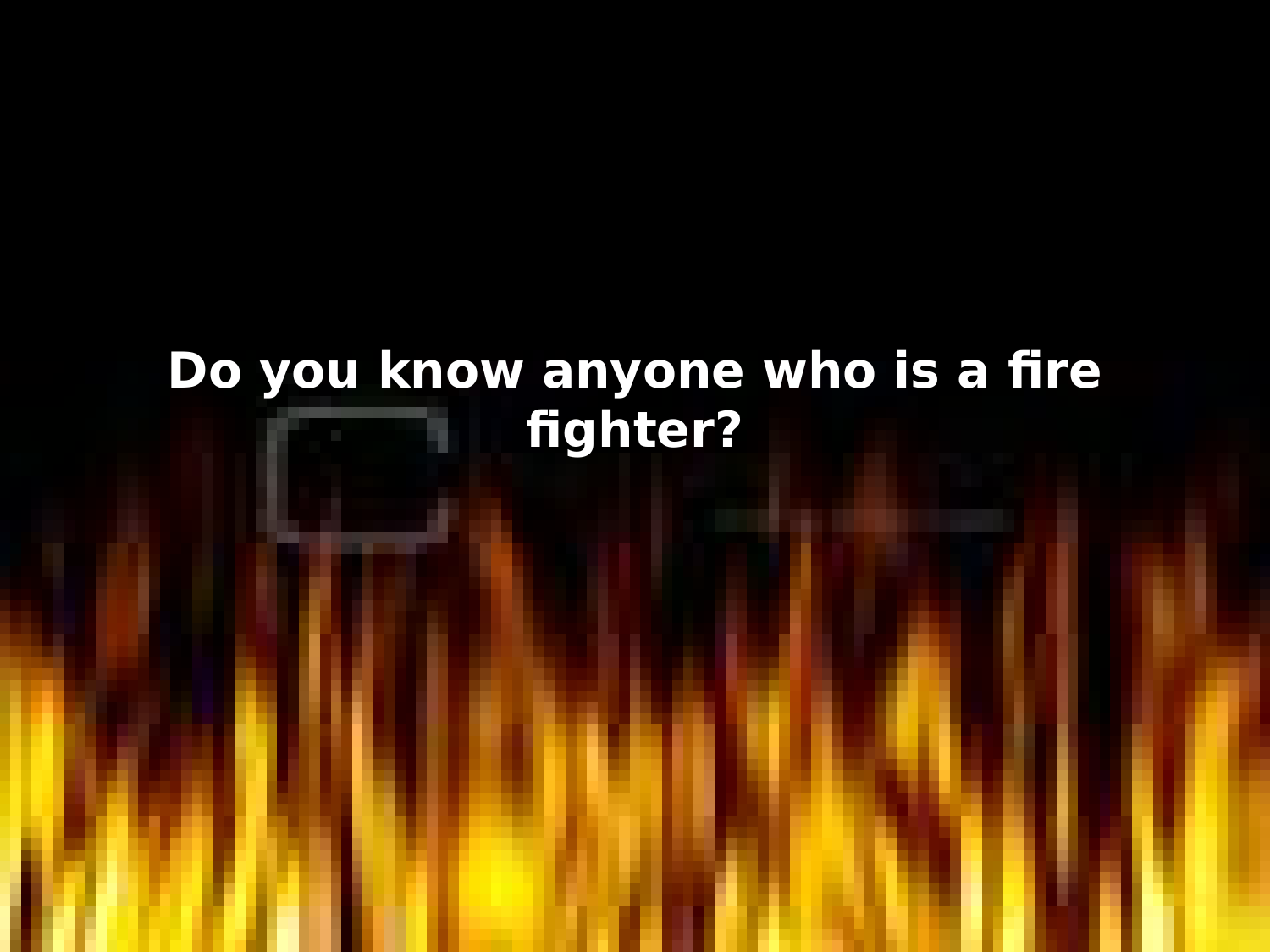

# Do you know anyone who is a fire fighter?